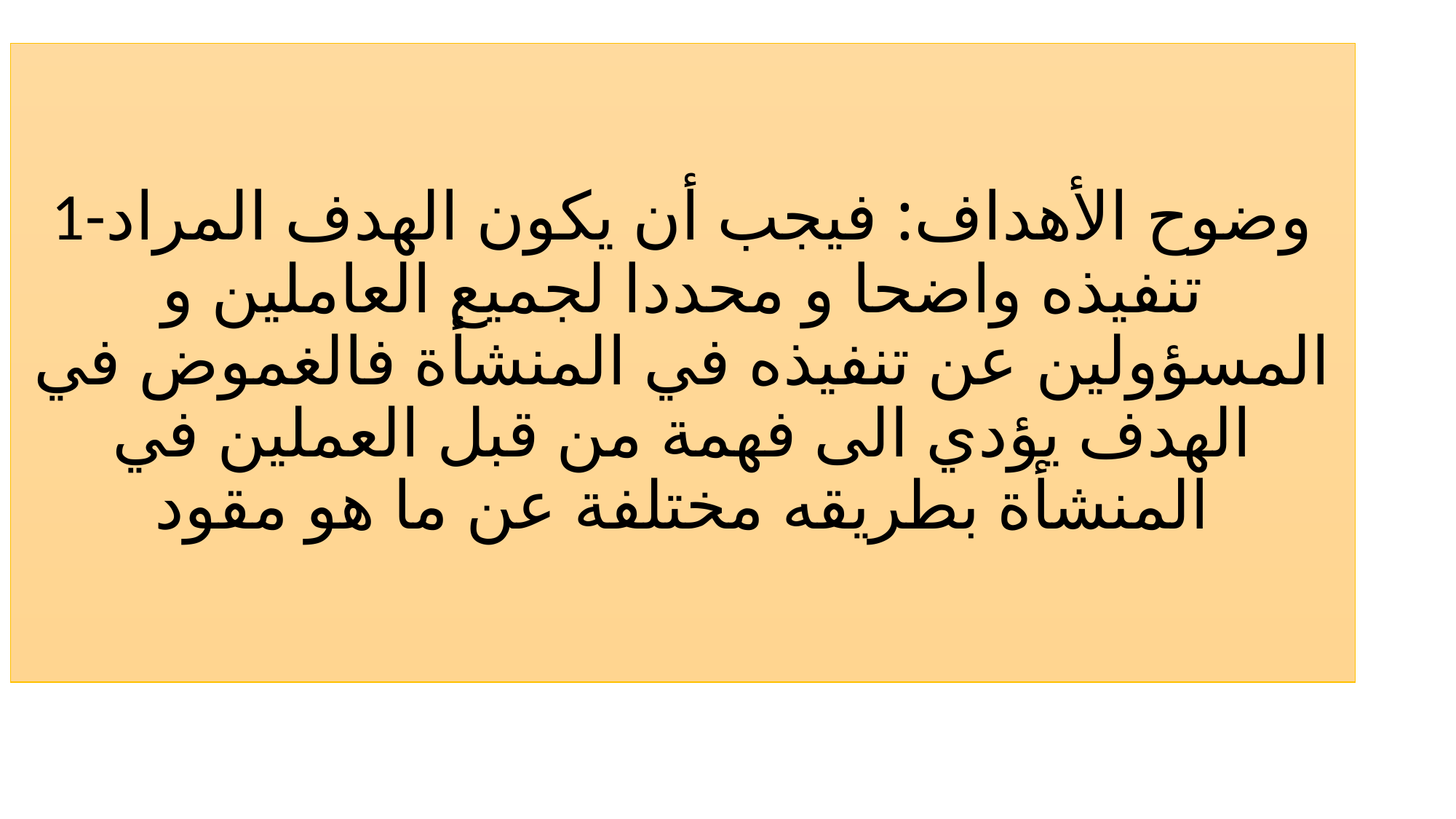

# 1-وضوح الأهداف: فيجب أن يكون الهدف المراد تنفيذه واضحا و محددا لجميع العاملين و المسؤولين عن تنفيذه في المنشأة فالغموض في الهدف يؤدي الى فهمة من قبل العملين في المنشأة بطريقه مختلفة عن ما هو مقود